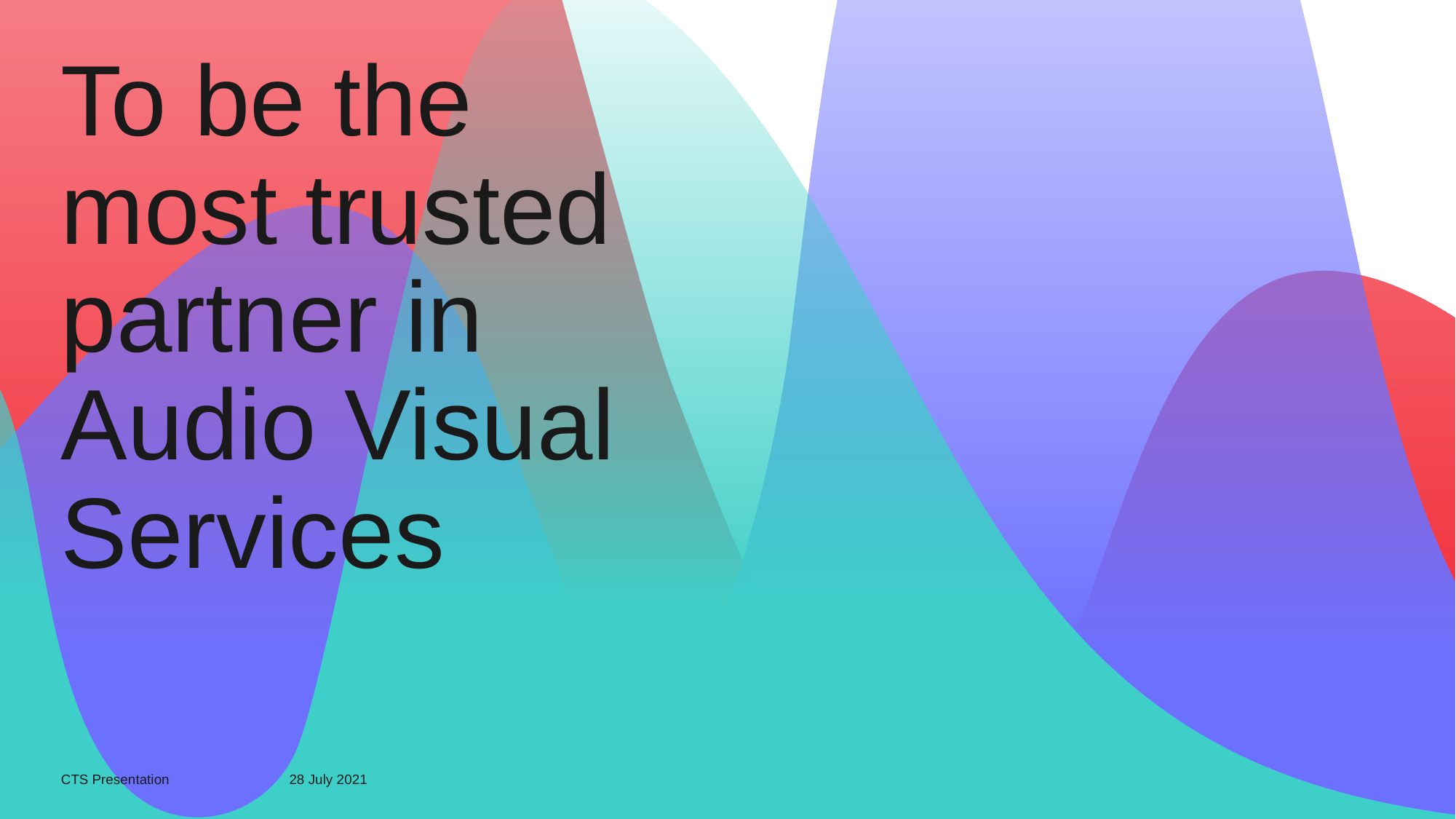

# To be the most trusted partner in Audio Visual Services
CTS Presentation
28 July 2021